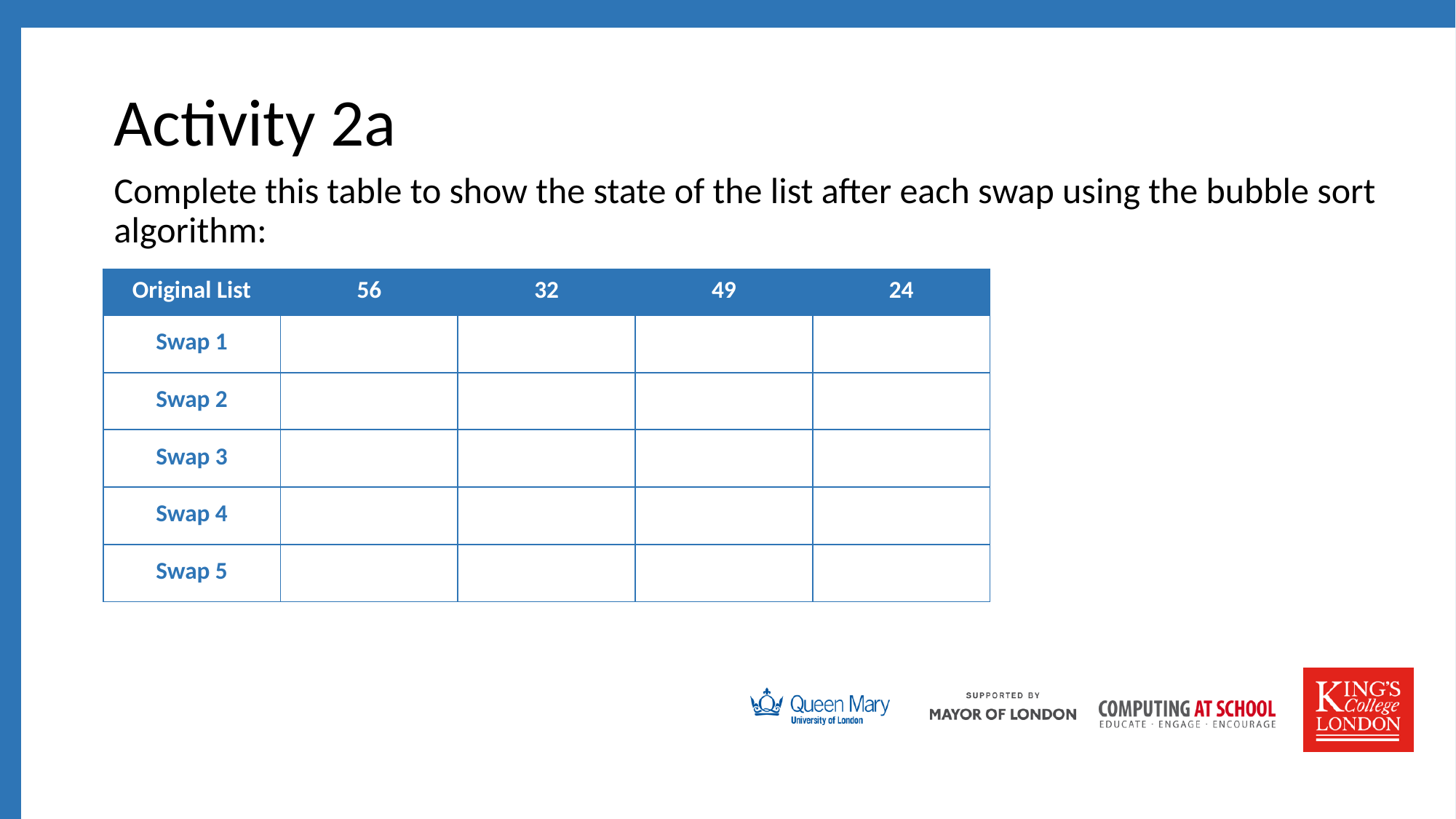

# Activity 2a
Complete this table to show the state of the list after each swap using the bubble sort algorithm:

| Original List | 56 | 32 | 49 | 24 |
| --- | --- | --- | --- | --- |
| Swap 1 |  |  |  |  |
| Swap 2 |  |  |  |  |
| Swap 3 |  |  |  |  |
| Swap 4 |  |  |  |  |
| Swap 5 |  |  |  |  |